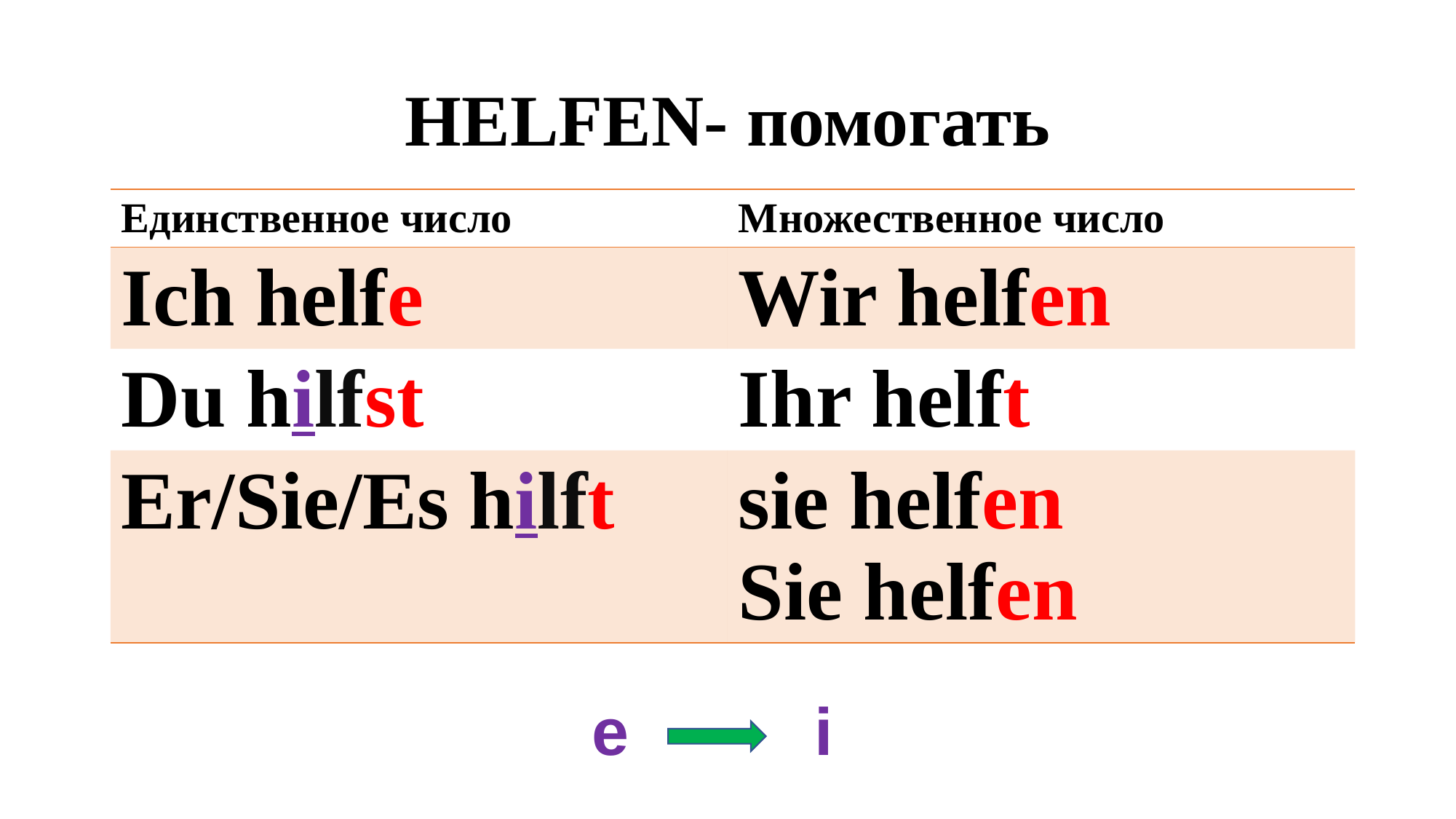

# HELFEN- помогать
| Единственное число | Множественное число |
| --- | --- |
| Ich helfe | Wir helfen |
| Du hilfst | Ihr helft |
| Er/Sie/Es hilft | sie helfen Sie helfen |
e          i